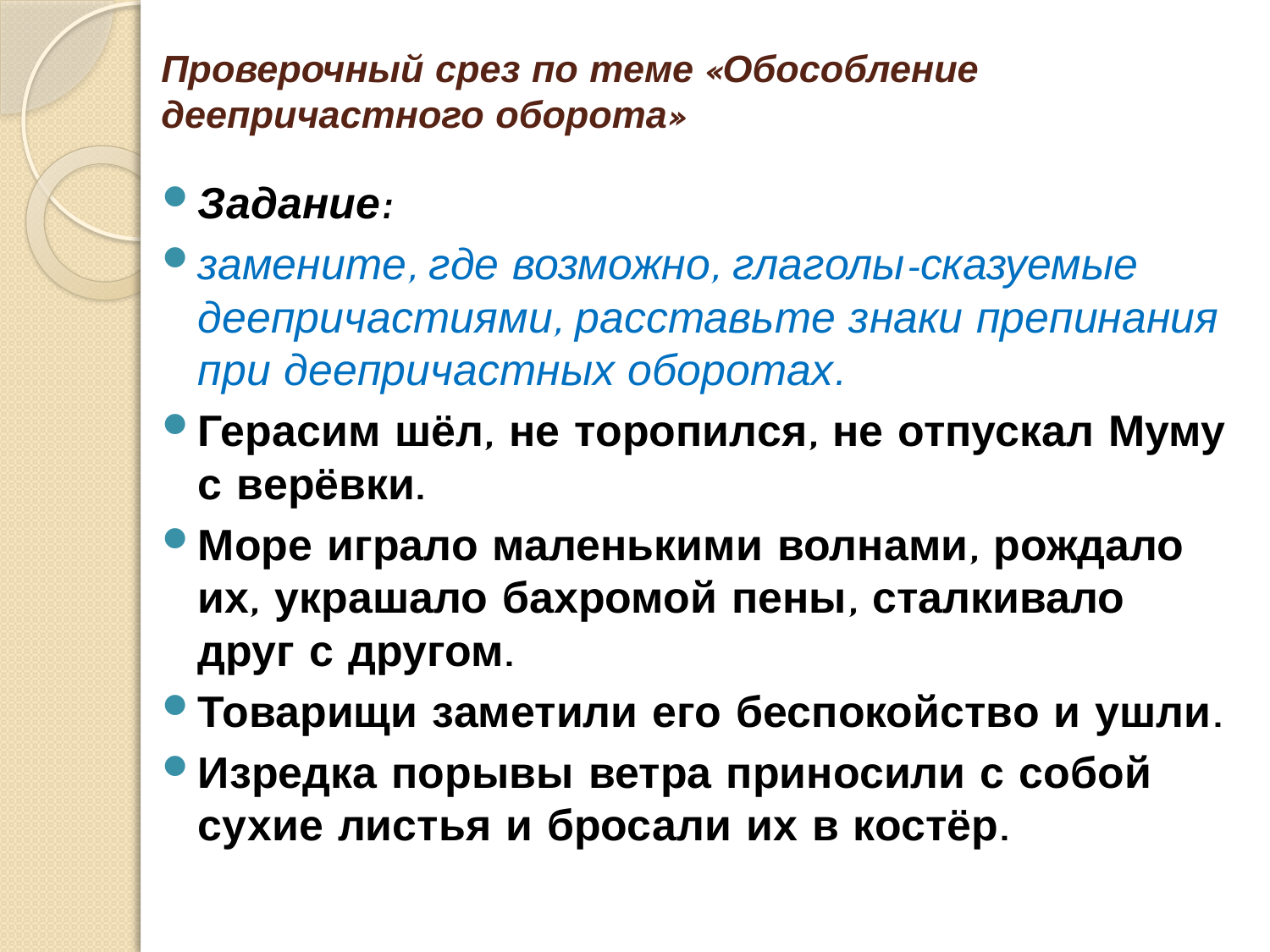

# Проверочный срез по теме «Обособление деепричастного оборота»
Задание:
замените, где возможно, глаголы-сказуемые деепричастиями, расставьте знаки препинания при деепричастных оборотах.
Герасим шёл, не торопился, не отпускал Муму с верёвки.
Море играло маленькими волнами, рождало их, украшало бахромой пены, сталкивало друг с другом.
Товарищи заметили его беспокойство и ушли.
Изредка порывы ветра приносили с собой сухие листья и бросали их в костёр.